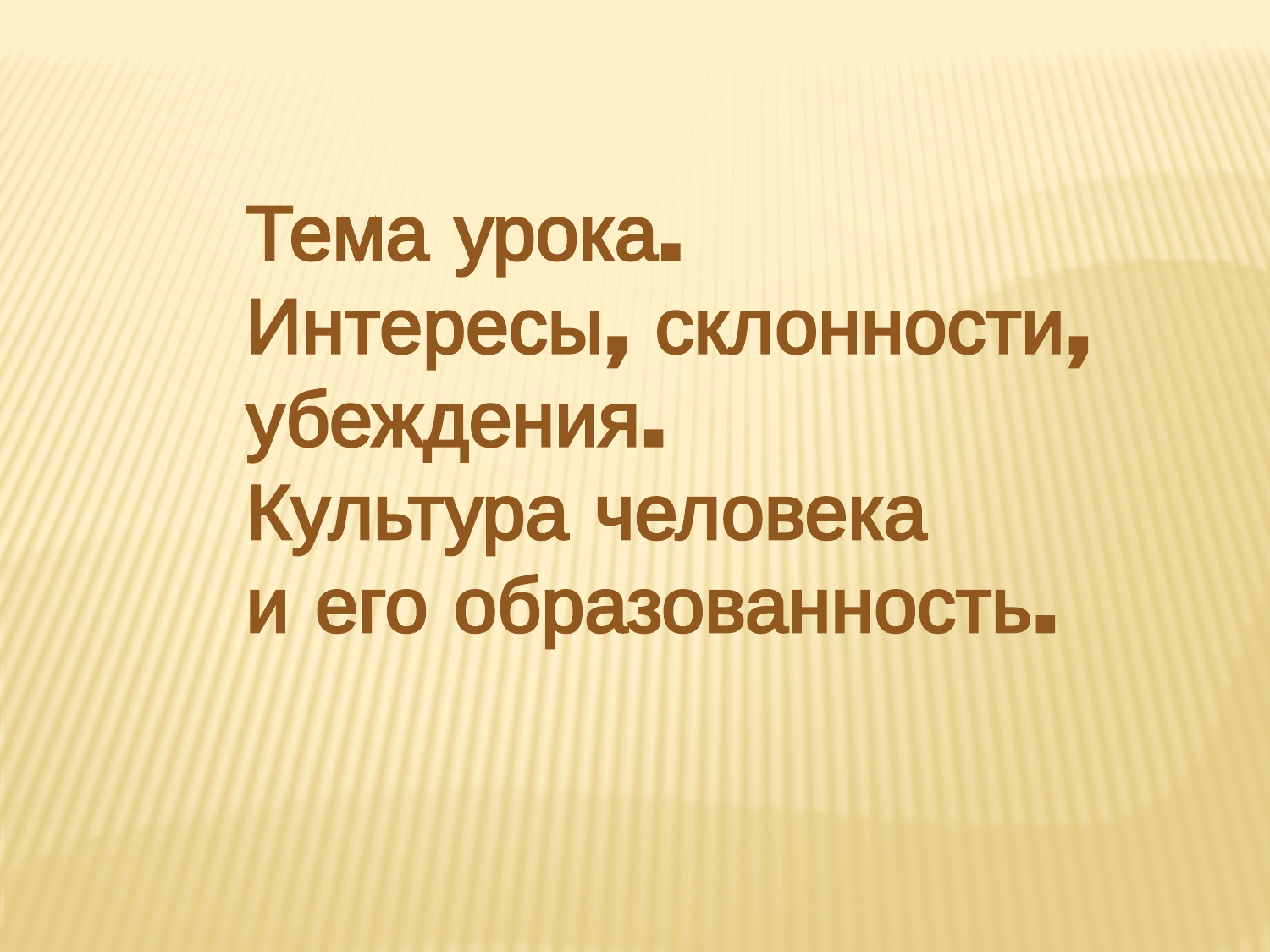

Тема урока.
Интересы, склонности,
убеждения.
Культура человека
и его образованность.